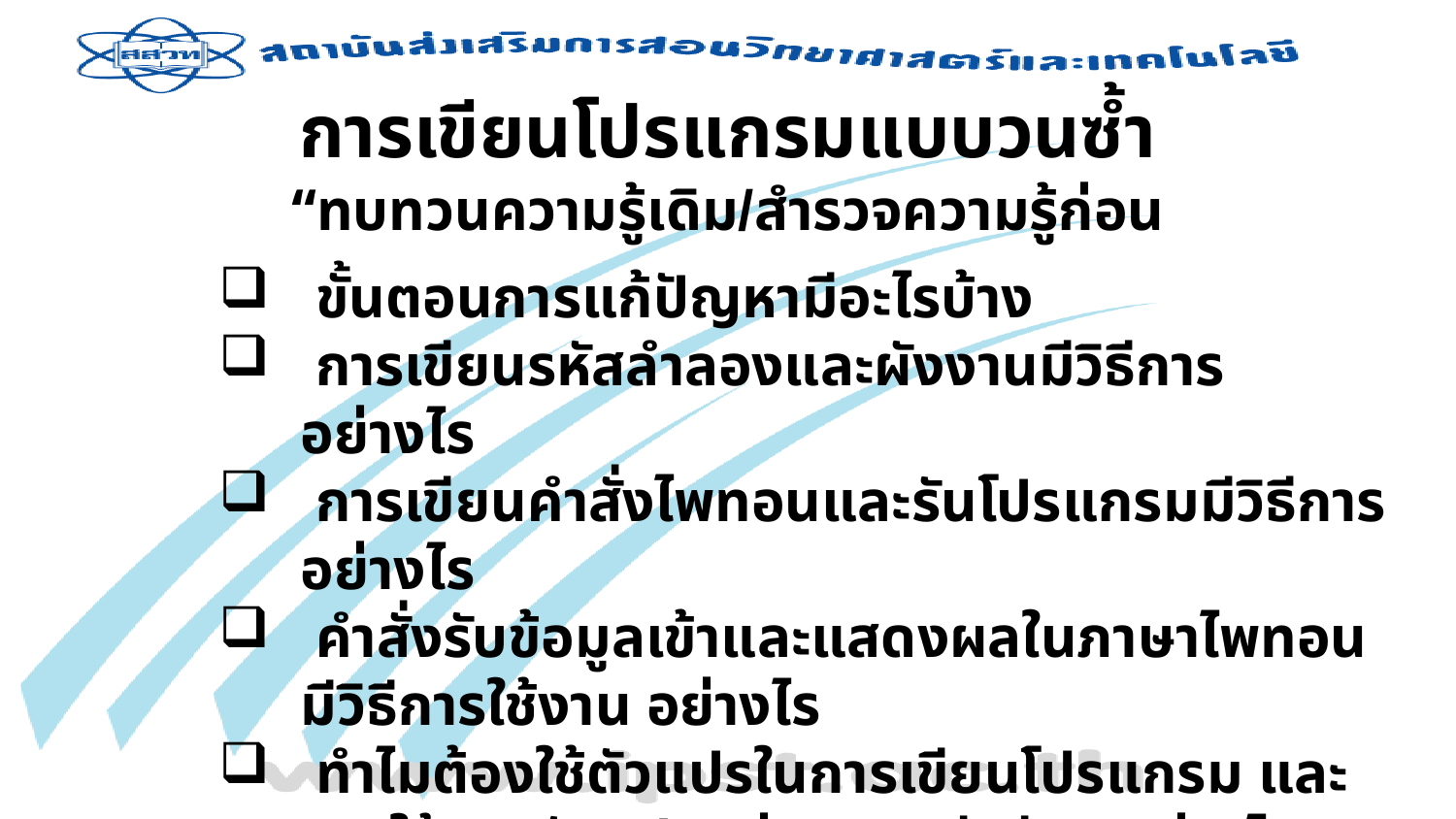

# การเขียนโปรแกรมแบบวนซ้ำ
“ทบทวนความรู้เดิม/สำรวจความรู้ก่อน
 ขั้นตอนการแก้ปัญหามีอะไรบ้าง
 การเขียนรหัสลำลองและผังงานมีวิธีการอย่างไร
 การเขียนคำสั่งไพทอนและรันโปรแกรมมีวิธีการอย่างไร
 คำสั่งรับข้อมูลเข้าและแสดงผลในภาษาไพทอนมีวิธีการใช้งาน อย่างไร
 ทำไมต้องใช้ตัวแปรในการเขียนโปรแกรม และการใช้งานตัวแปรแต่ละชนิดมีวิธีการอย่างไร